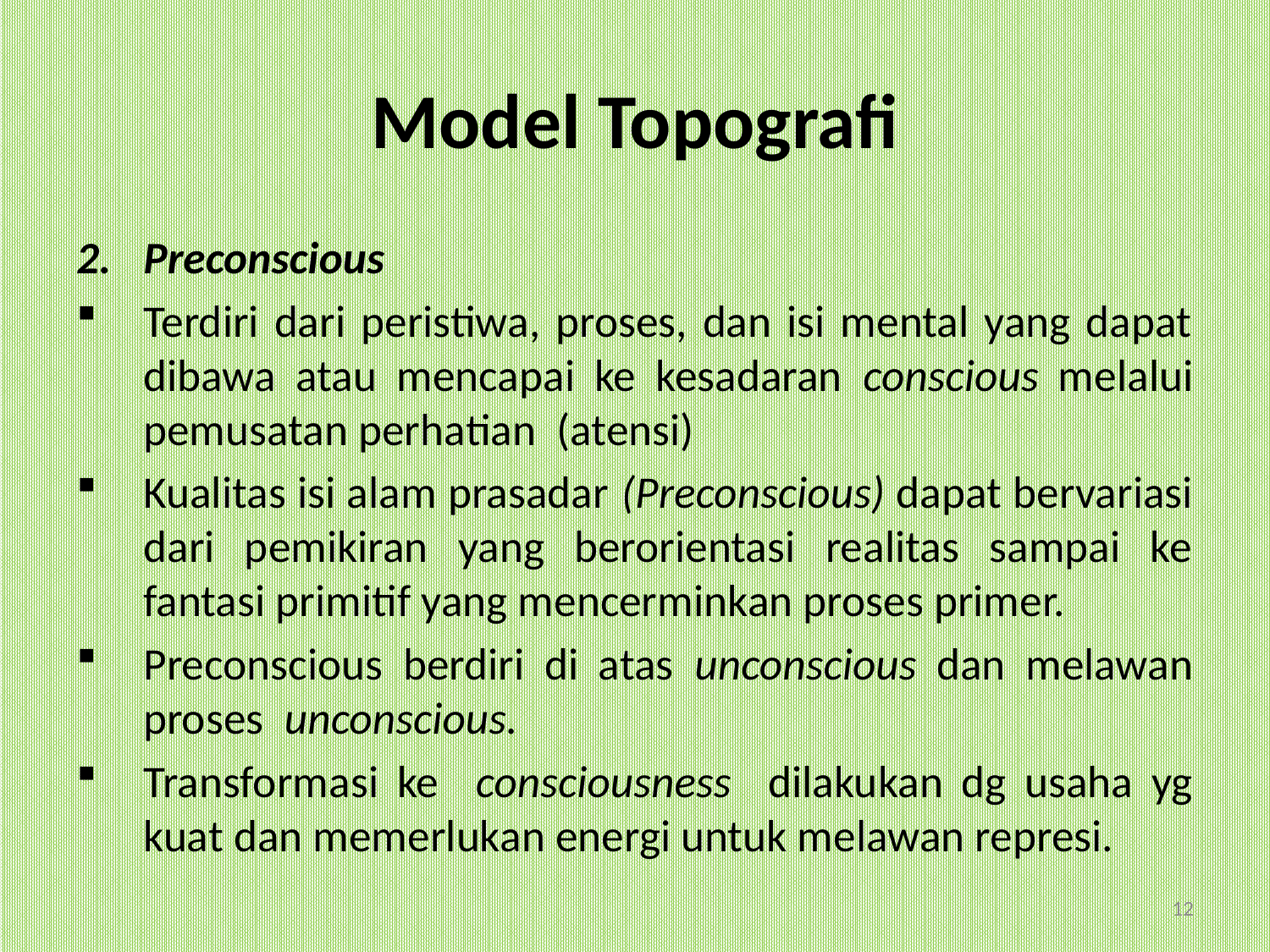

# Model Topografi
Preconscious
Terdiri dari peristiwa, proses, dan isi mental yang dapat dibawa atau mencapai ke kesadaran conscious melalui pemusatan perhatian  (atensi)
Kualitas isi alam prasadar (Preconscious) dapat bervariasi dari pemikiran yang berorientasi realitas sampai ke fantasi primitif yang mencerminkan proses primer.
Preconscious berdiri di atas unconscious dan melawan proses  unconscious.
Transformasi ke  consciousness  dilakukan dg usaha yg kuat dan memerlukan energi untuk melawan represi.
12